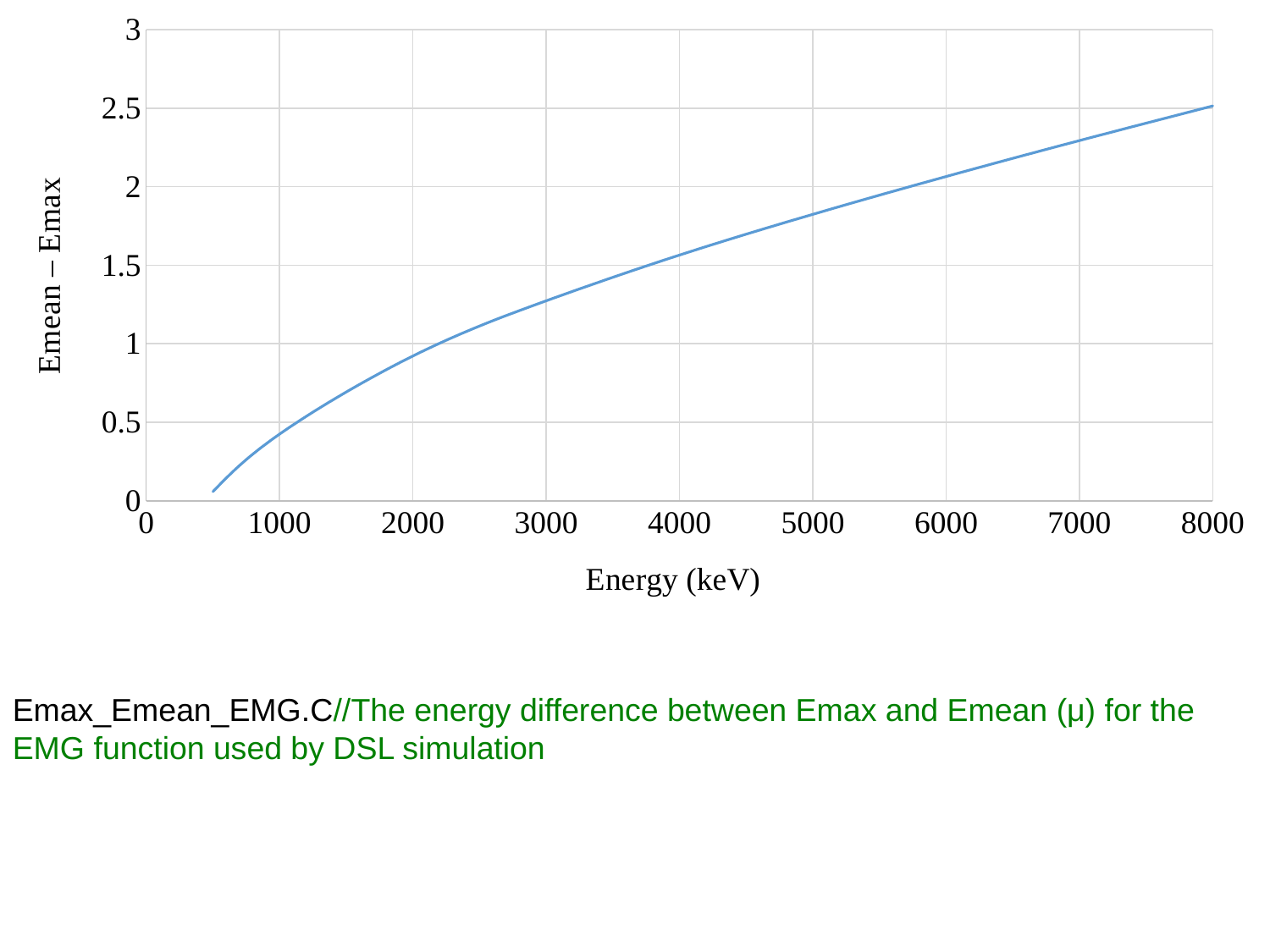

### Chart

| Category |  |
|---|---|
Emax_Emean_EMG.C//The energy difference between Emax and Emean (μ) for the EMG function used by DSL simulation